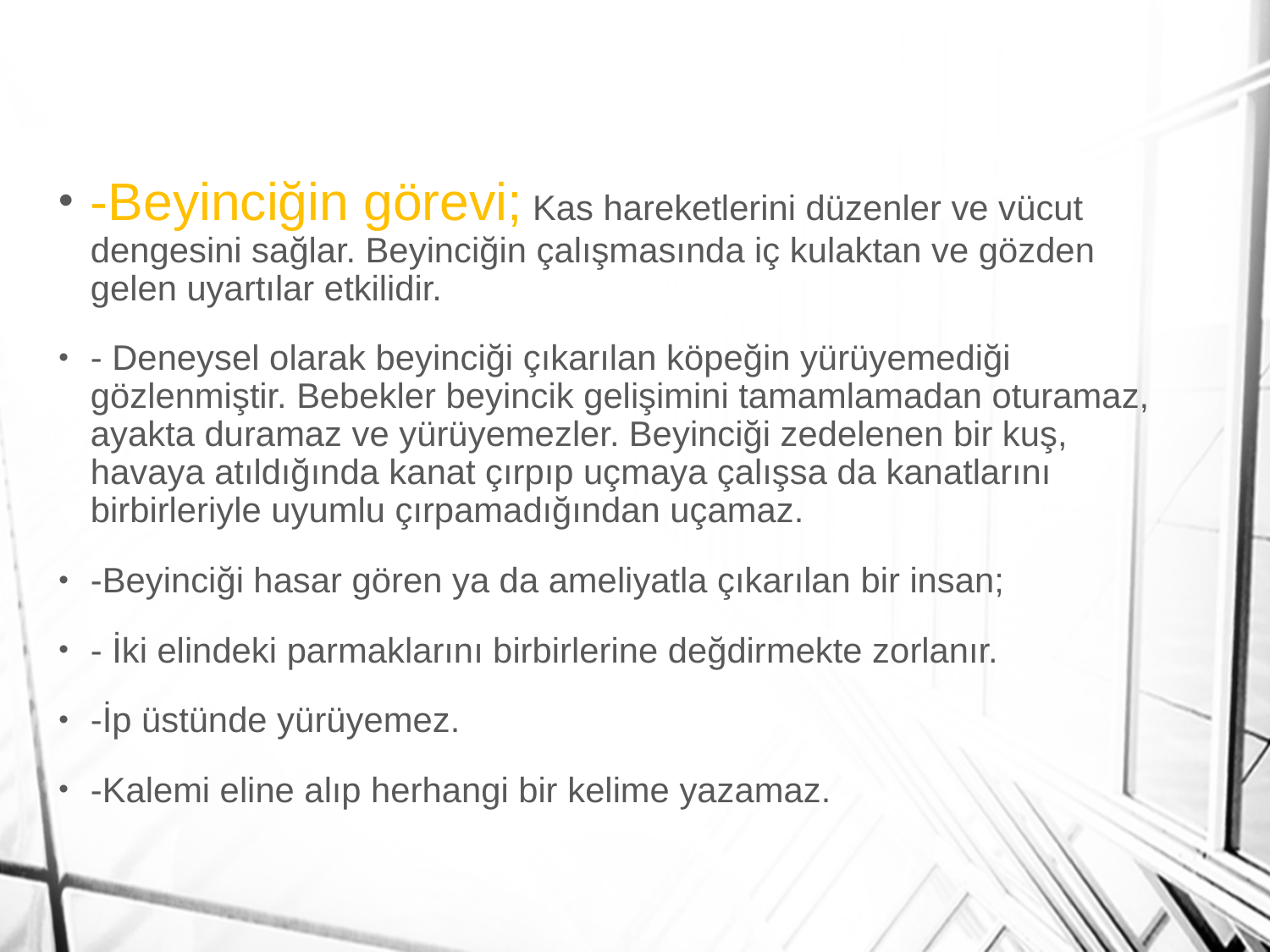

-Beyinciğin görevi; Kas hareketlerini düzenler ve vücut dengesini sağlar. Beyinciğin çalışmasında iç kulaktan ve gözden gelen uyartılar etkilidir.
- Deneysel olarak beyinciği çıkarılan köpeğin yürüyemediği gözlenmiştir. Bebekler beyincik gelişimini tamamlamadan oturamaz, ayakta duramaz ve yürüyemezler. Beyinciği zedelenen bir kuş, havaya atıldığında kanat çırpıp uçmaya çalışsa da kanatlarını birbirleriyle uyumlu çırpamadığından uçamaz.
-Beyinciği hasar gören ya da ameliyatla çıkarılan bir insan;
- İki elindeki parmaklarını birbirlerine değdirmekte zorlanır.
-İp üstünde yürüyemez.
-Kalemi eline alıp herhangi bir kelime yazamaz.